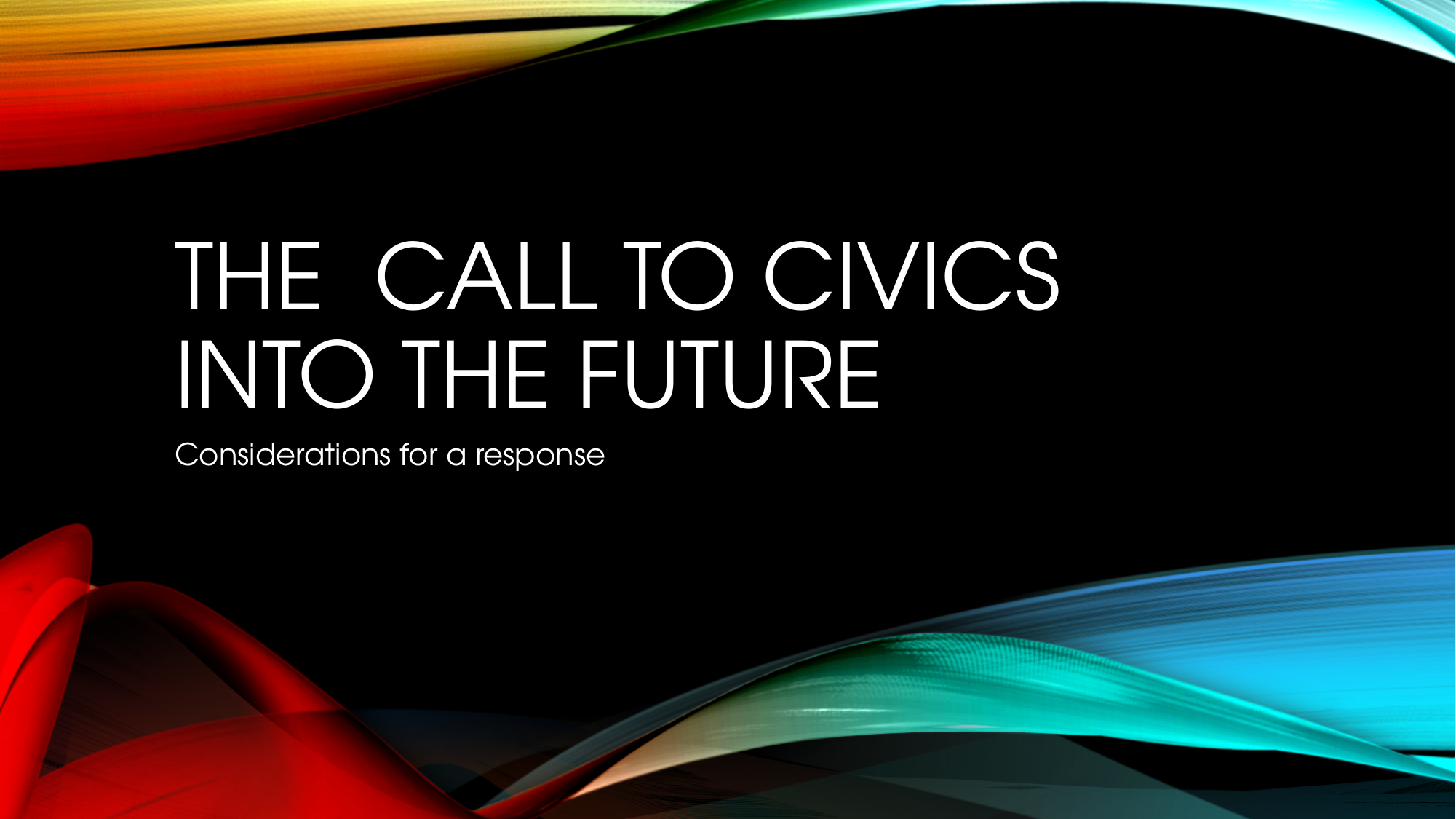

# THE  CALL to CIVICS INTO THE FUTURE
Considerations for a response